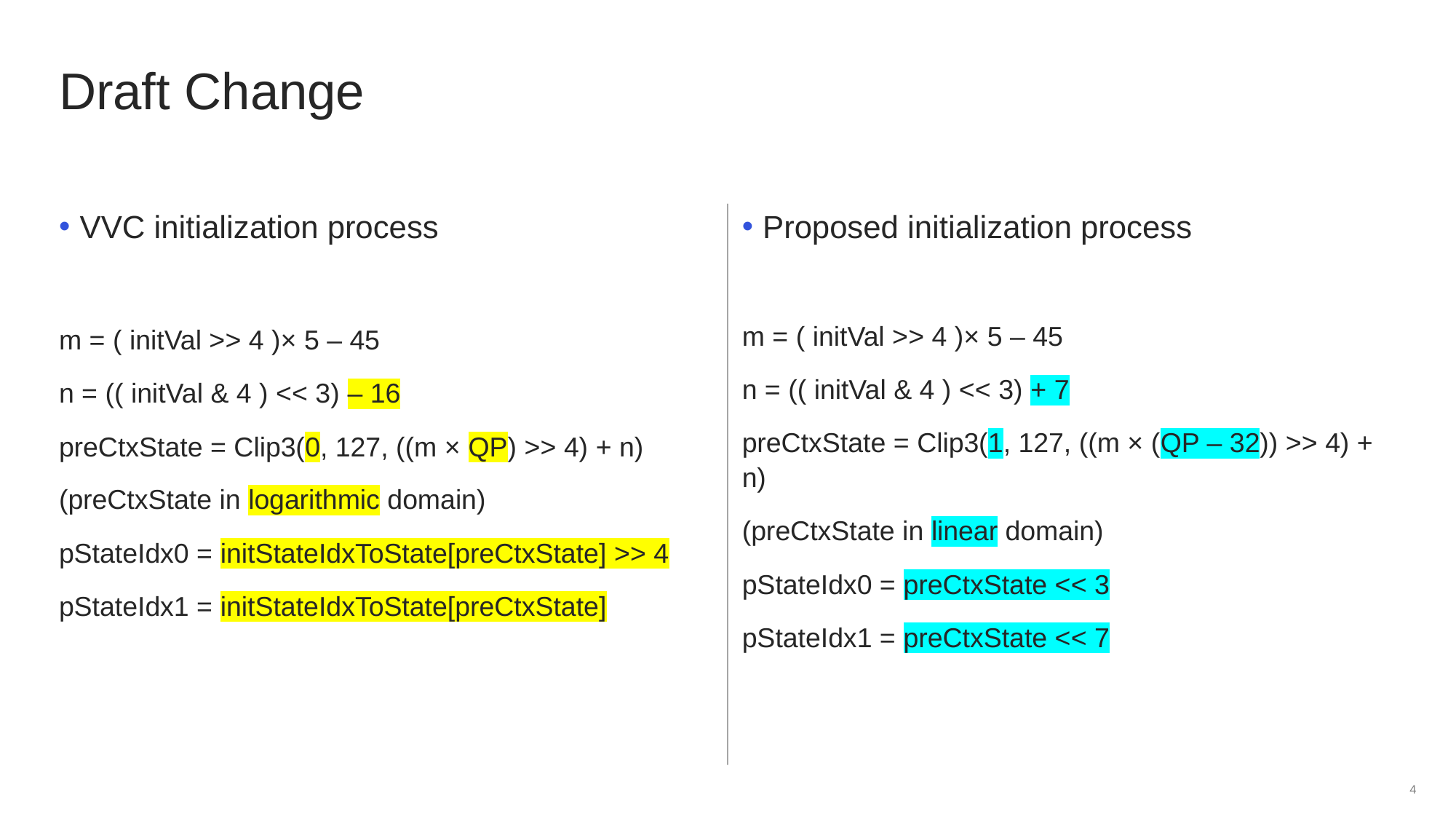

# Draft Change

VVC initialization process

m = ( initVal >> 4 )× 5 – 45
n = (( initVal & 4 ) << 3) – 16
preCtxState = Clip3(0, 127, ((m × QP) >> 4) + n)
(preCtxState in logarithmic domain)
pStateIdx0 = initStateIdxToState[preCtxState] >> 4
pStateIdx1 = initStateIdxToState[preCtxState]
Proposed initialization process

m = ( initVal >> 4 )× 5 – 45
n = (( initVal & 4 ) << 3) + 7
preCtxState = Clip3(1, 127, ((m × (QP – 32)) >> 4) + n)
(preCtxState in linear domain)
pStateIdx0 = preCtxState << 3
pStateIdx1 = preCtxState << 7